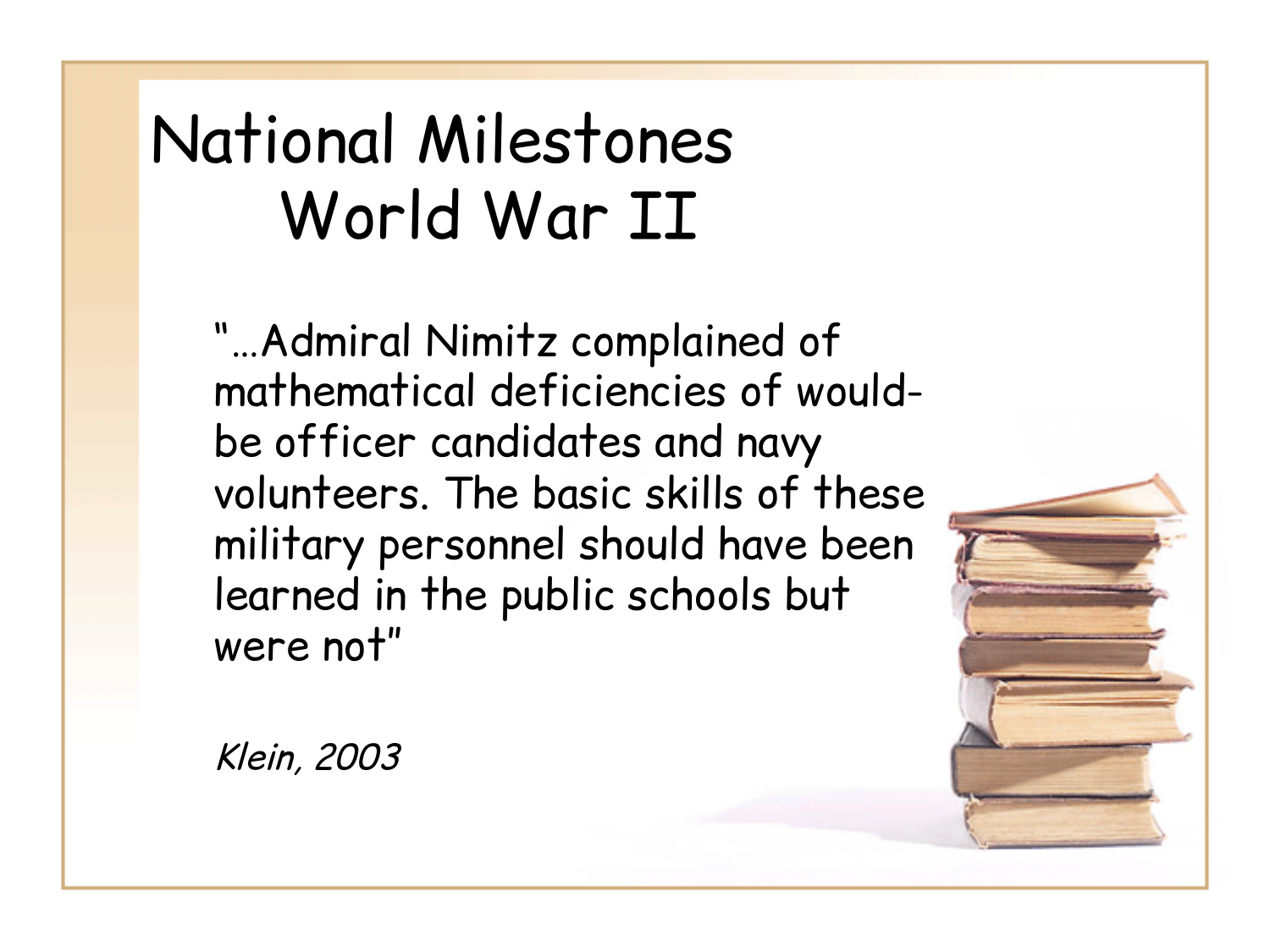

# National Milestones World War II
“…Admiral Nimitz complained of mathematical deficiencies of would-be officer candidates and navy volunteers. The basic skills of these military personnel should have been learned in the public schools but were not”

Klein, 2003